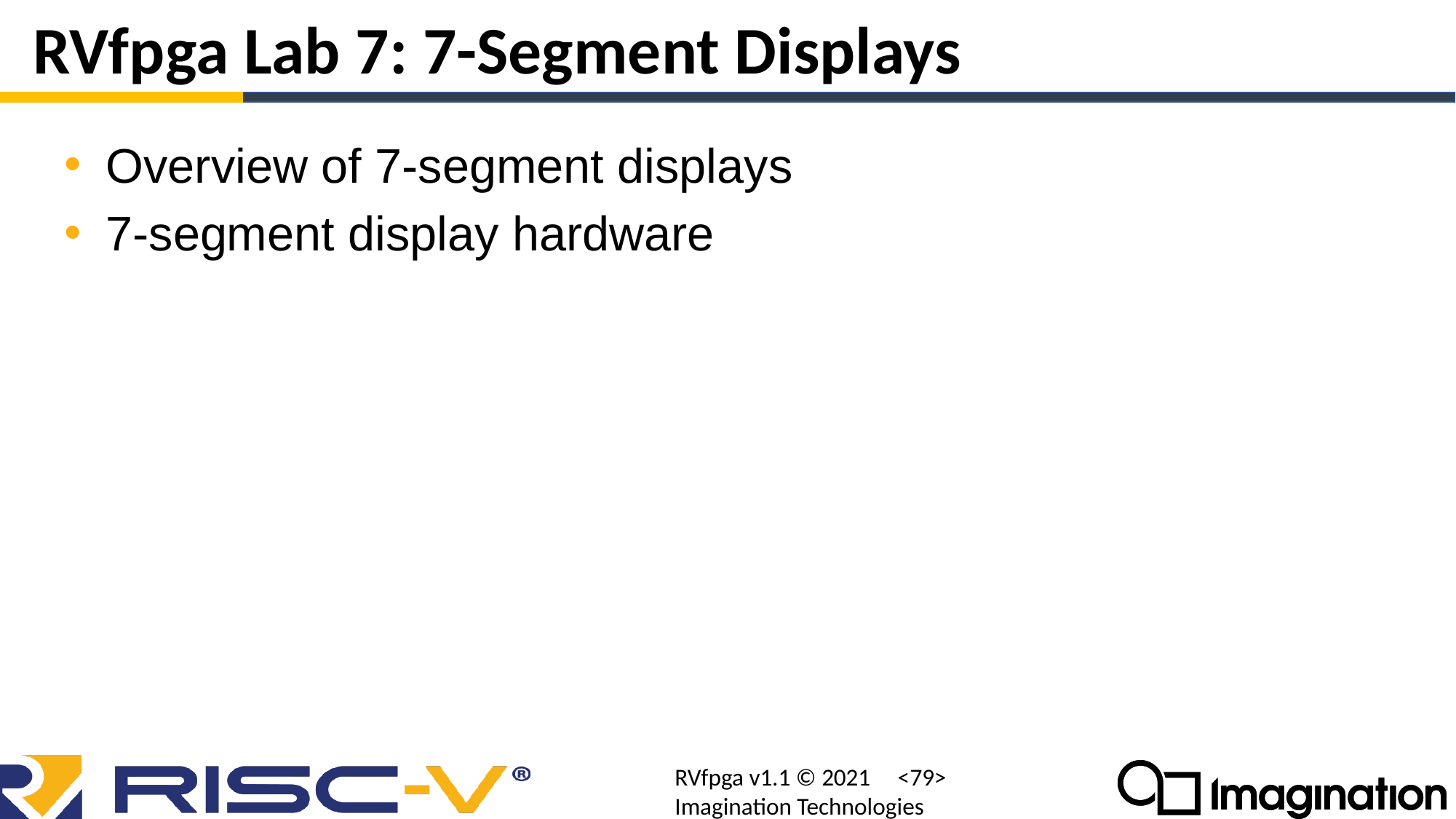

# RVfpga Lab 7: 7-Segment Displays
Overview of 7-segment displays
7-segment display hardware